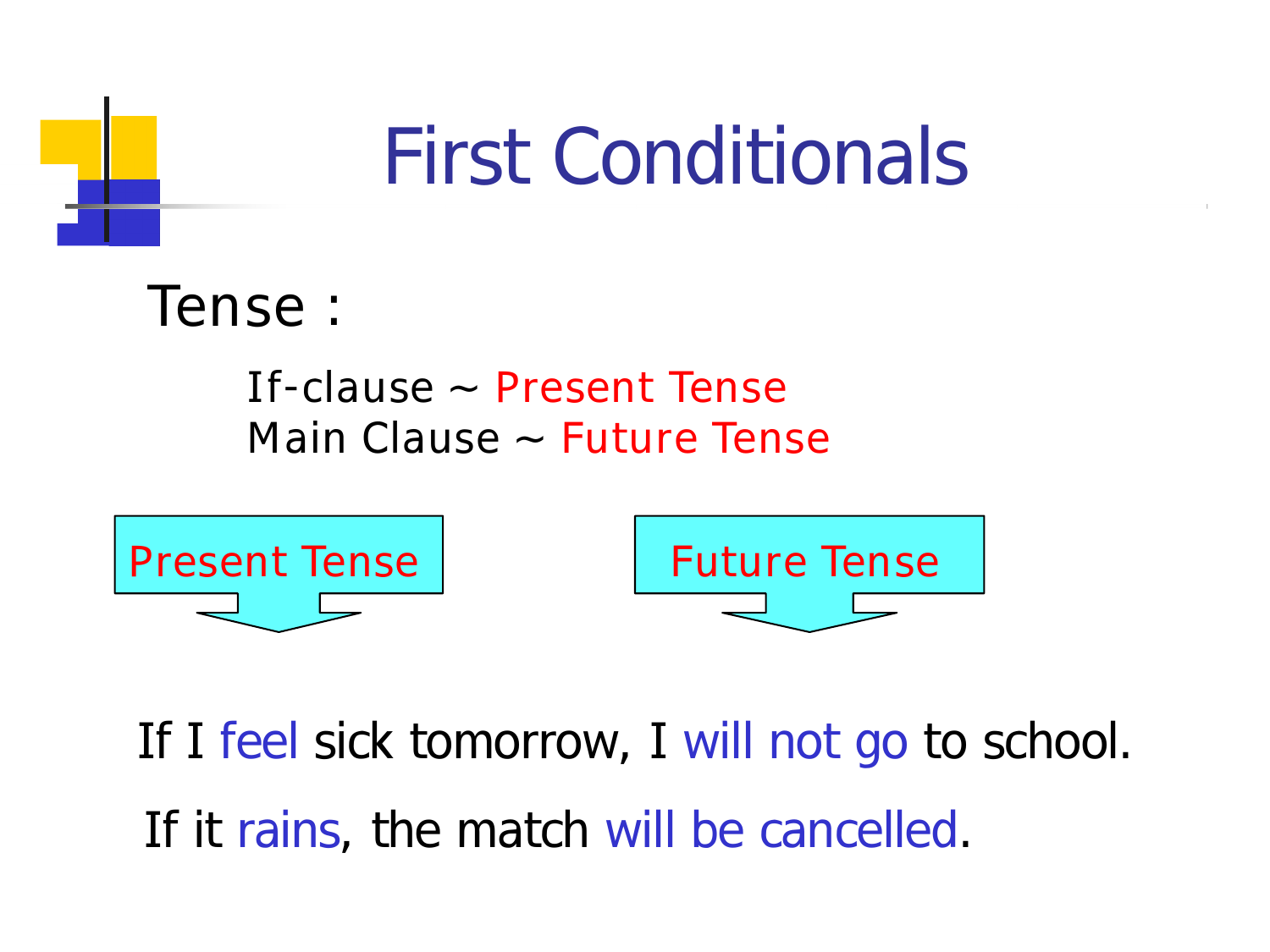

# First Conditionals
Tense :
If-clause ~ Present Tense Main Clause ~ Future Tense

Present Tense
Future Tense
If I feel sick tomorrow, I will not go to school. If it rains, the match will be cancelled.